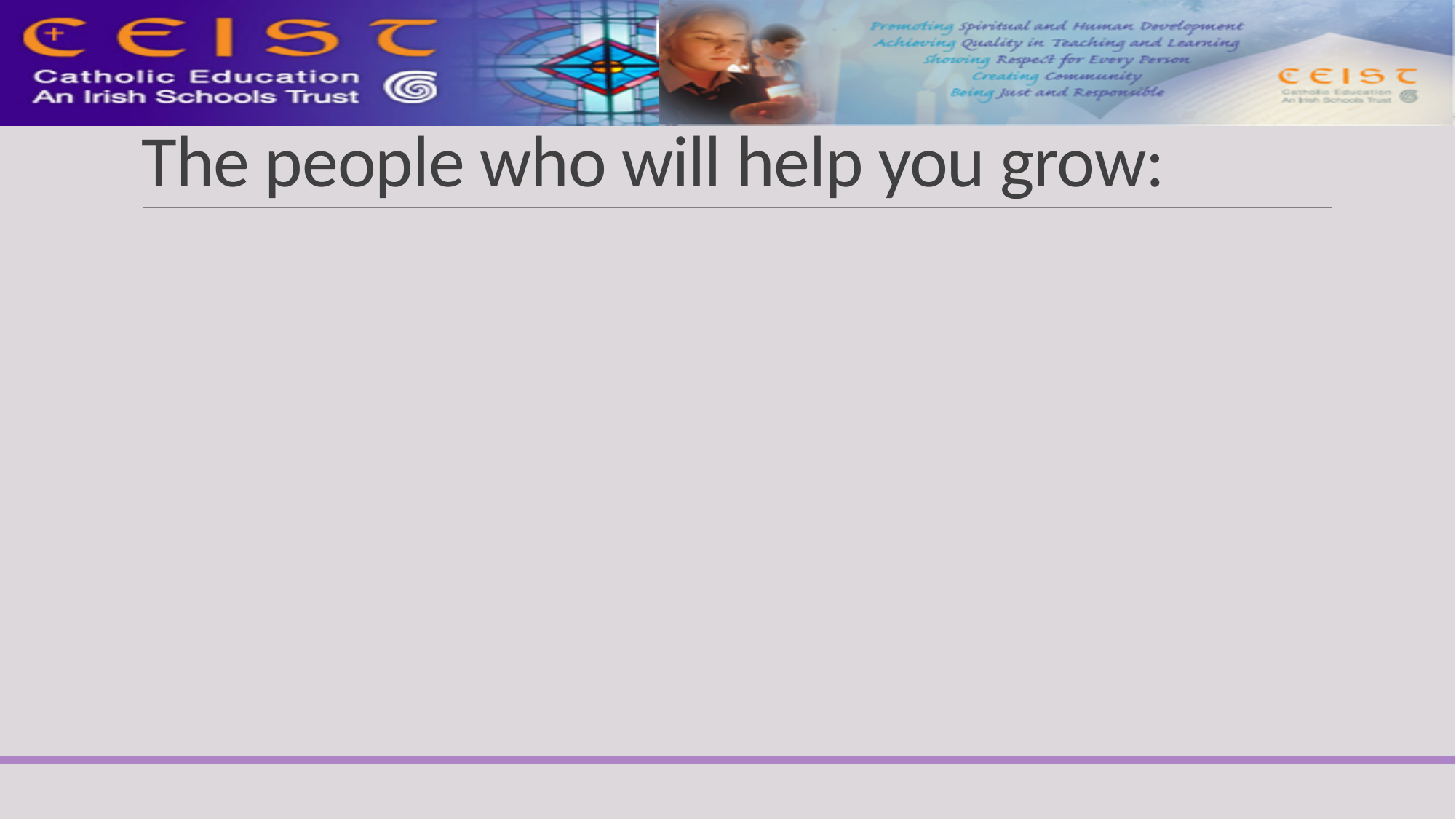

# The people who will help you grow: